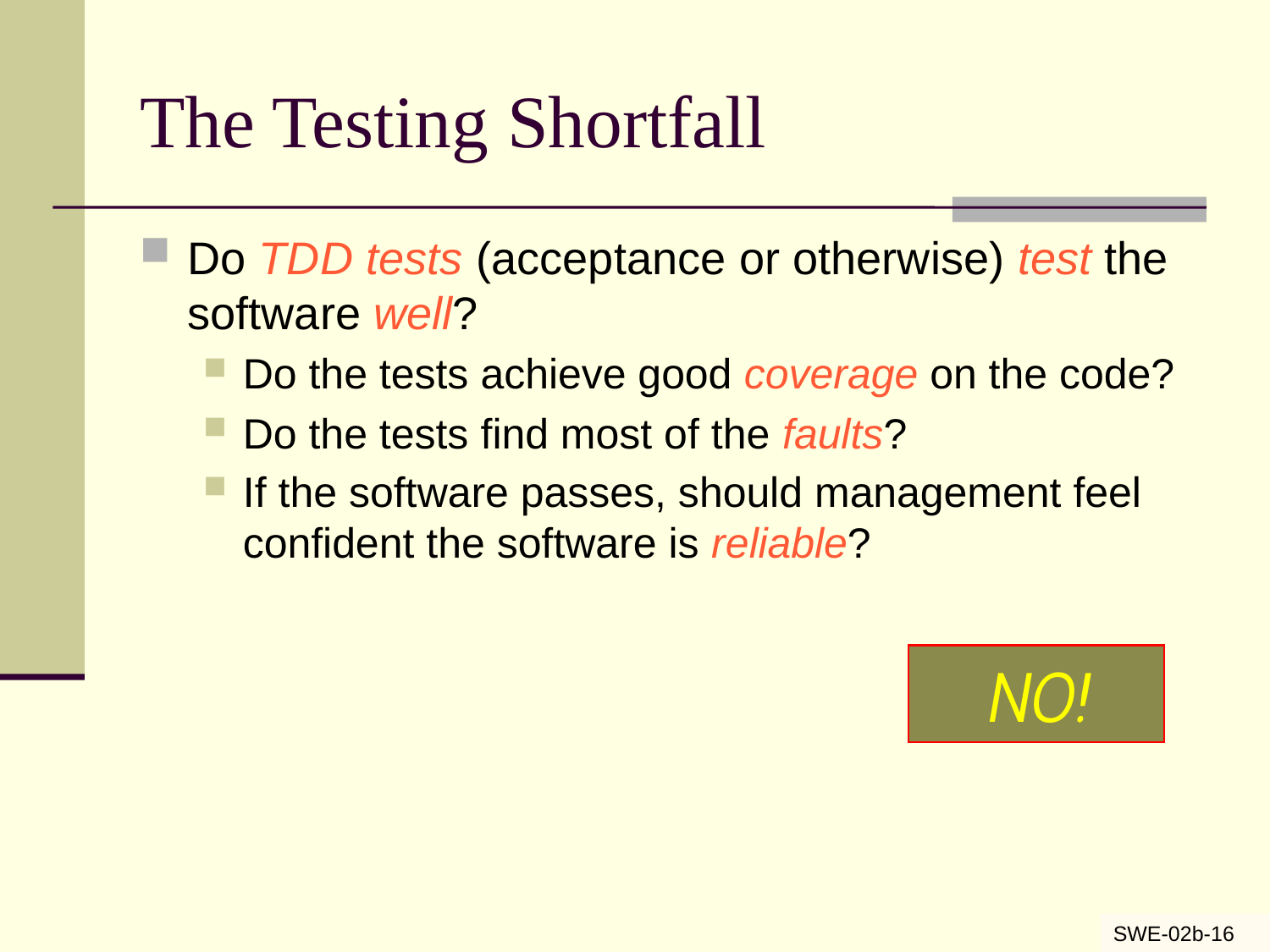

# The Testing Shortfall
Do TDD tests (acceptance or otherwise) test the software well?
Do the tests achieve good coverage on the code?
Do the tests find most of the faults?
If the software passes, should management feel confident the software is reliable?
NO!